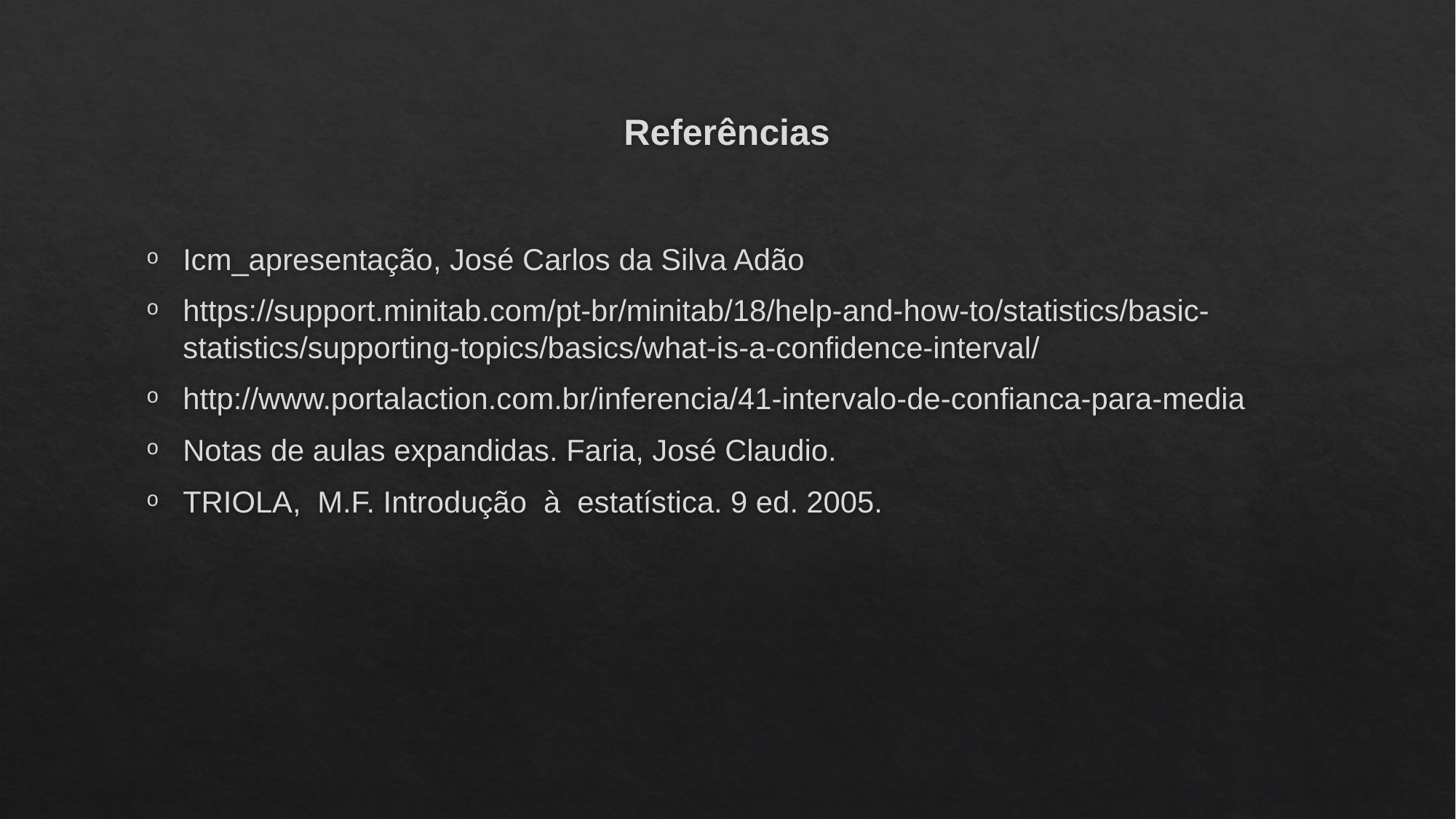

# Referências
Icm_apresentação, José Carlos da Silva Adão
https://support.minitab.com/pt-br/minitab/18/help-and-how-to/statistics/basic-statistics/supporting-topics/basics/what-is-a-confidence-interval/
http://www.portalaction.com.br/inferencia/41-intervalo-de-confianca-para-media
Notas de aulas expandidas. Faria, José Claudio.
TRIOLA,  M.F. Introdução  à  estatística. 9 ed. 2005.